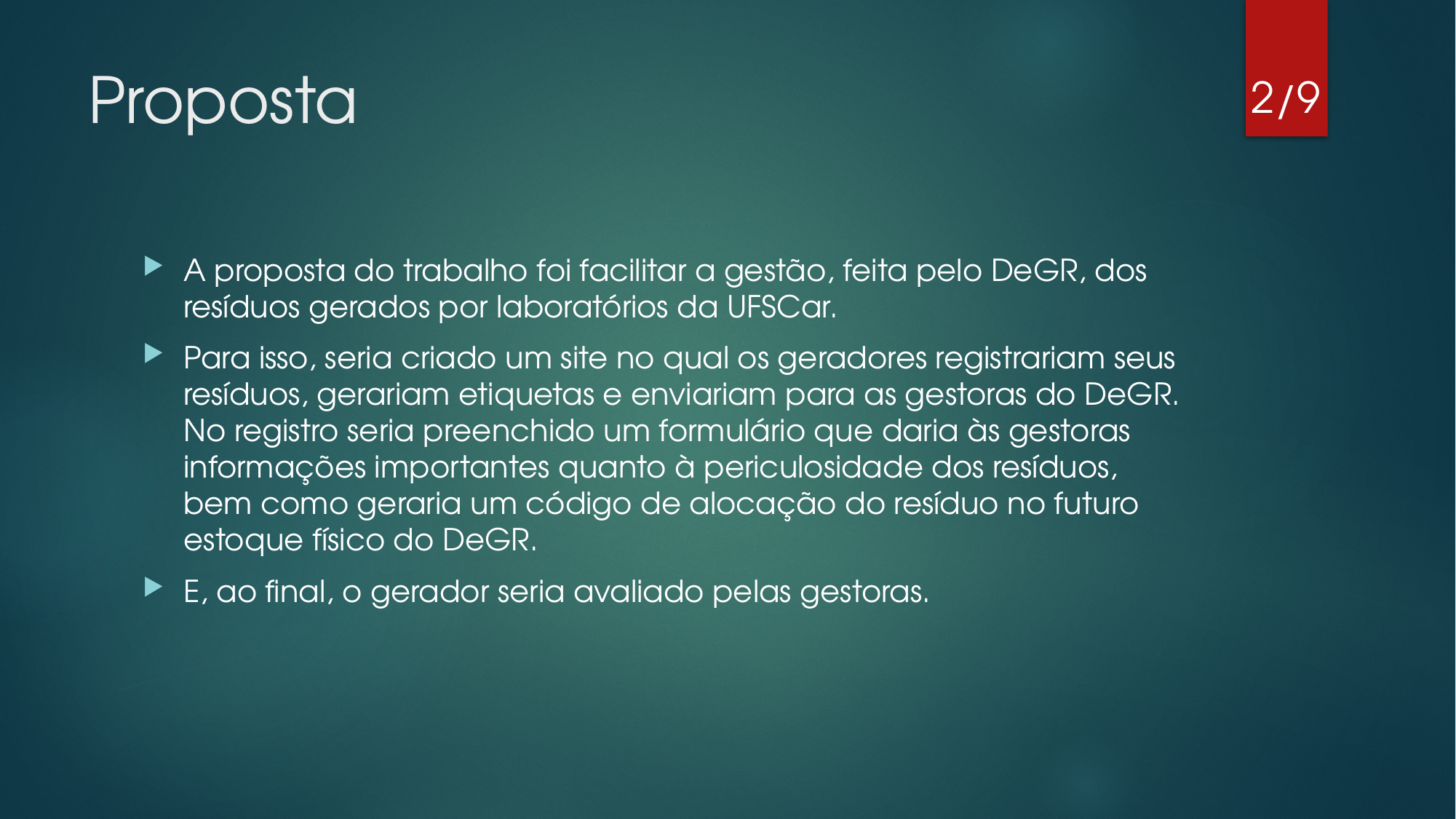

2/9
# Proposta
A proposta do trabalho foi facilitar a gestão, feita pelo DeGR, dos resíduos gerados por laboratórios da UFSCar.
Para isso, seria criado um site no qual os geradores registrariam seus resíduos, gerariam etiquetas e enviariam para as gestoras do DeGR. No registro seria preenchido um formulário que daria às gestoras informações importantes quanto à periculosidade dos resíduos, bem como geraria um código de alocação do resíduo no futuro estoque físico do DeGR.
E, ao final, o gerador seria avaliado pelas gestoras.